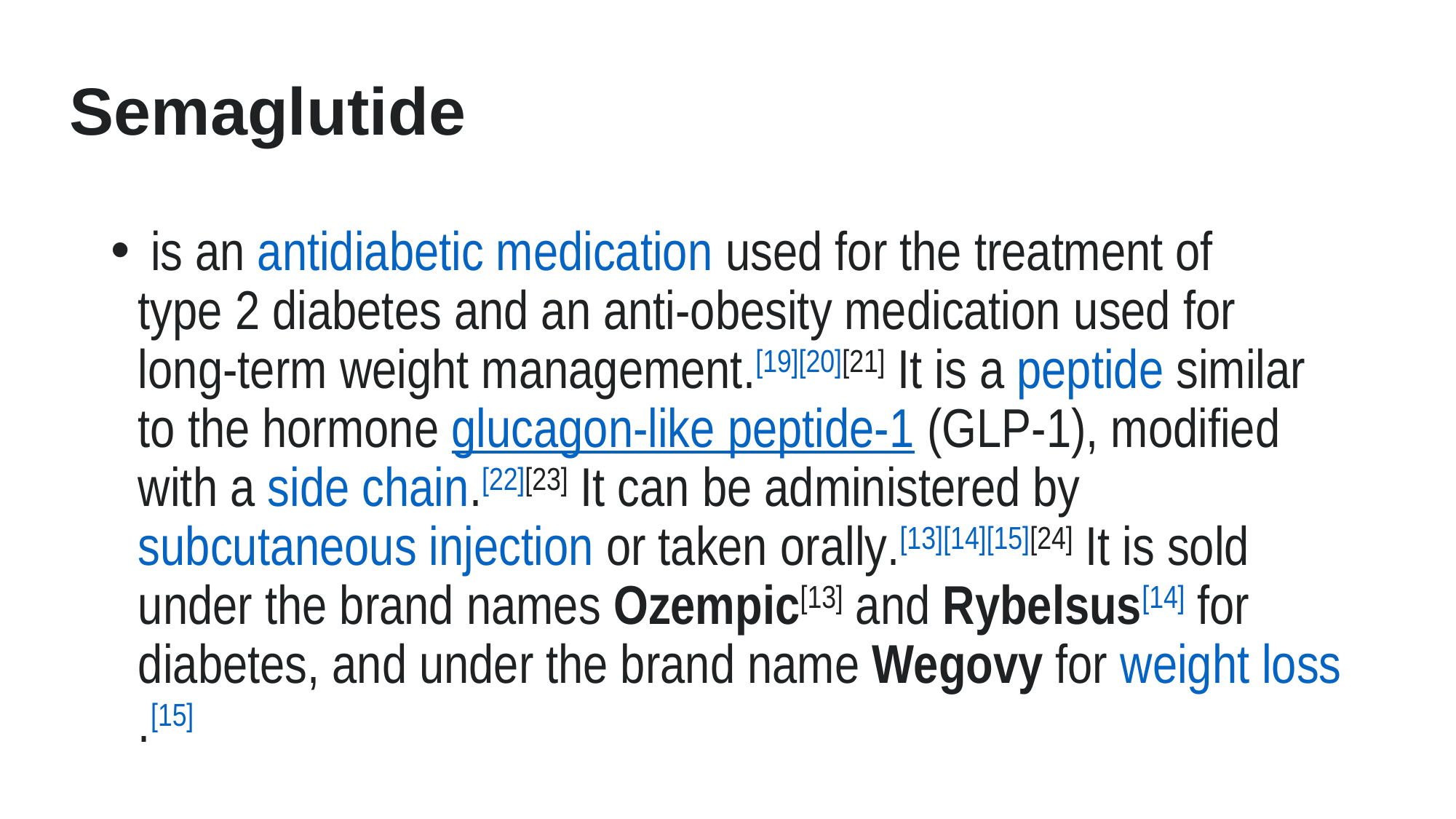

# Semaglutide
 is an antidiabetic medication used for the treatment of type 2 diabetes and an anti-obesity medication used for long-term weight management.[19][20][21] It is a peptide similar to the hormone glucagon-like peptide-1 (GLP-1), modified with a side chain.[22][23] It can be administered by subcutaneous injection or taken orally.[13][14][15][24] It is sold under the brand names Ozempic[13] and Rybelsus[14] for diabetes, and under the brand name Wegovy for weight loss.[15]